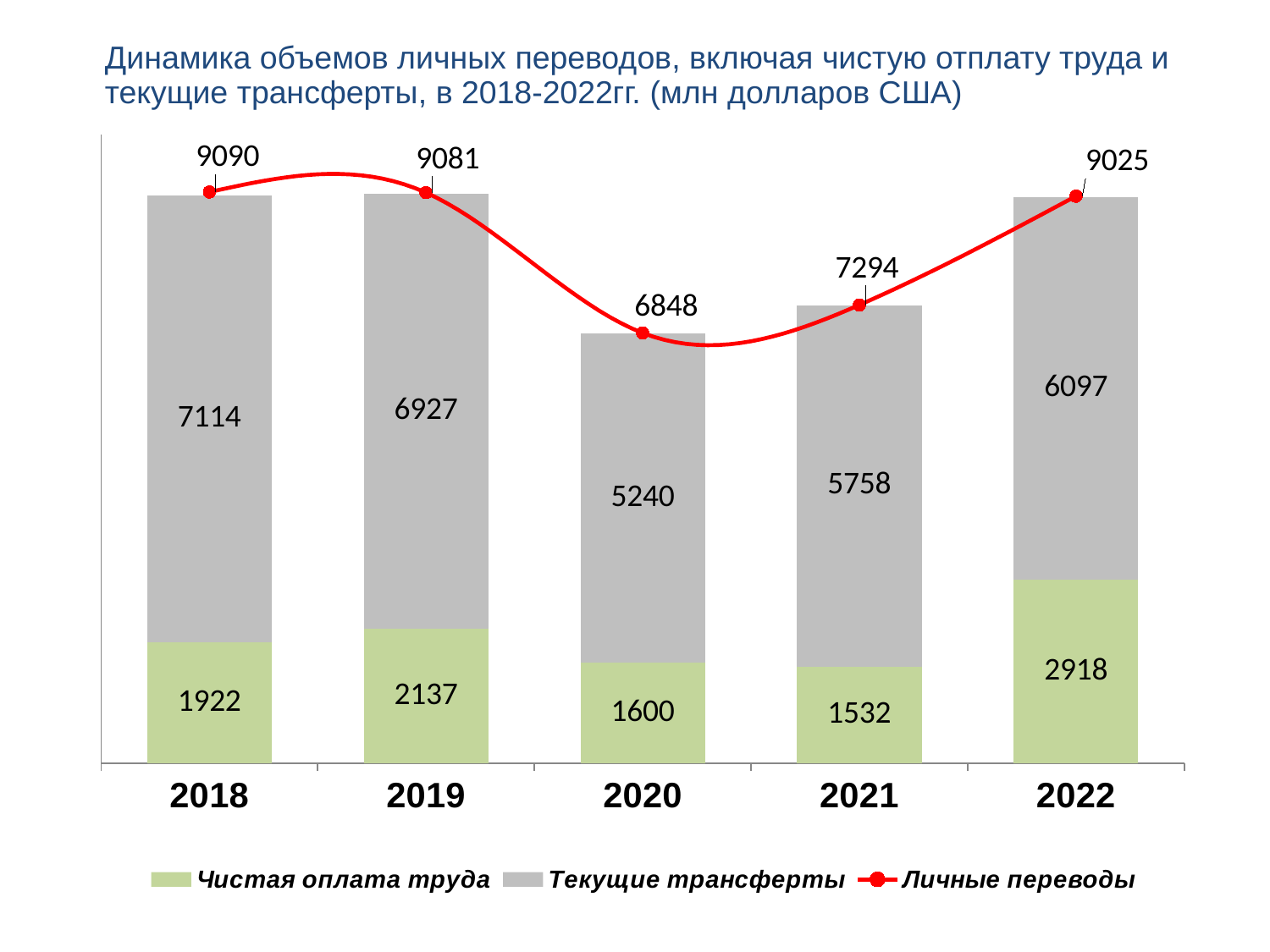

Динамика объемов личных переводов, включая чистую отплату труда и  текущие трансферты, в 2018-2022гг. (млн долларов США)

### Chart

| Category | Чистая оплата труда | Текущие трансферты | Личные переводы |
|---|---|---|---|
| 2018 | 1921.5108314740892 | 7113.913261285809 | 9090.3837673899 |
| 2019 | 2136.7710961096823 | 6927.167794071515 | 9080.973963031198 |
| 2020 | 1600.3277802473303 | 5239.964316286334 | 6847.8474226091885 |
| 2021 | 1532.4619582019914 | 5757.83587716084 | 7293.503640762831 |
| 2022 | 2917.8996076246963 | 6097.4226503787395 | 9024.522258003435 |